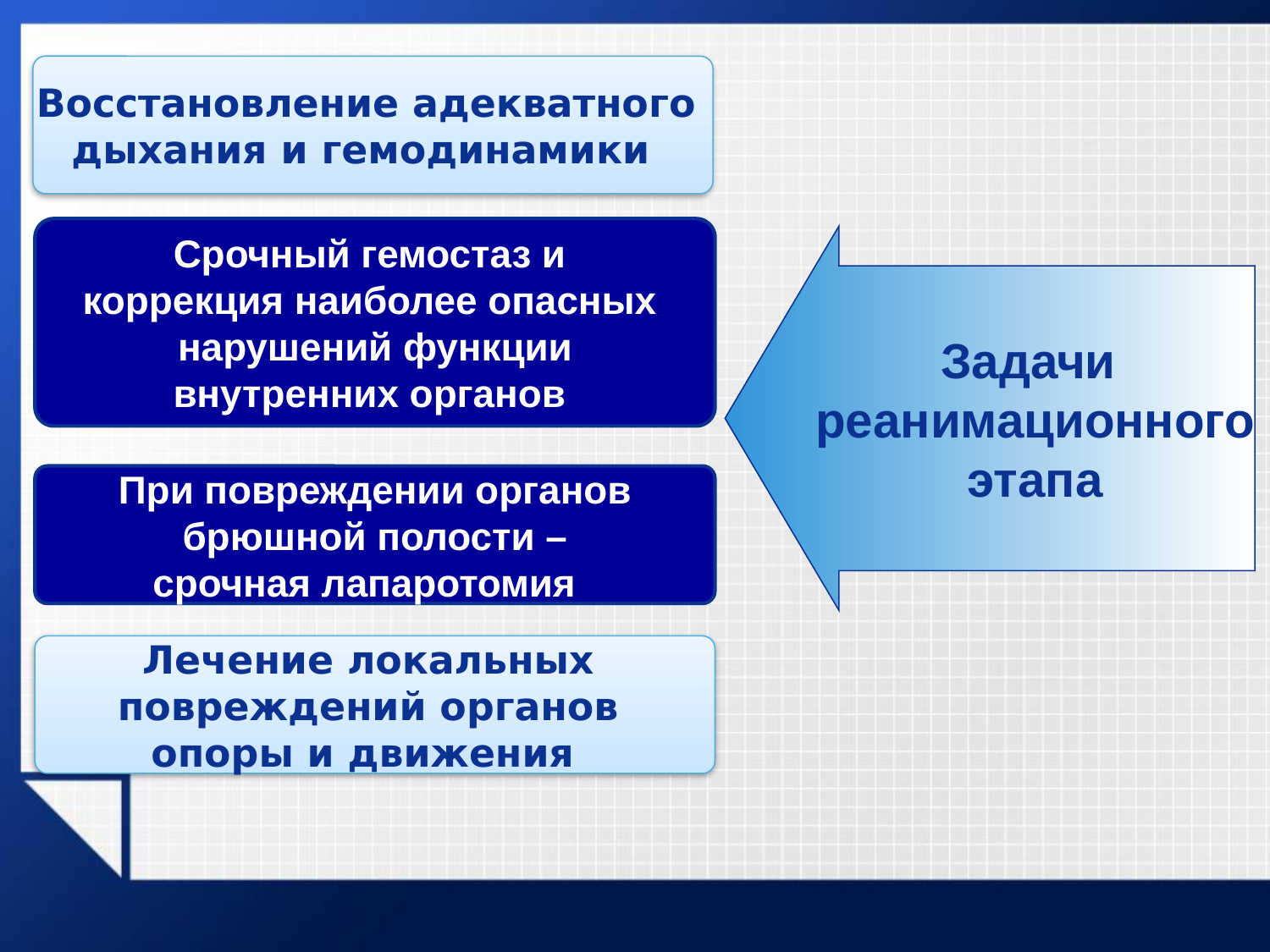

Восстановление адекватного
дыхания и гемодинамики
Срочный гемостаз и
коррекция наиболее опасных
нарушений функции
 внутренних органов
Задачи
реанимационного
этапа

При повреждении органов
 брюшной полости –
срочная лапаротомия
Лечение локальных
повреждений органов
опоры и движения